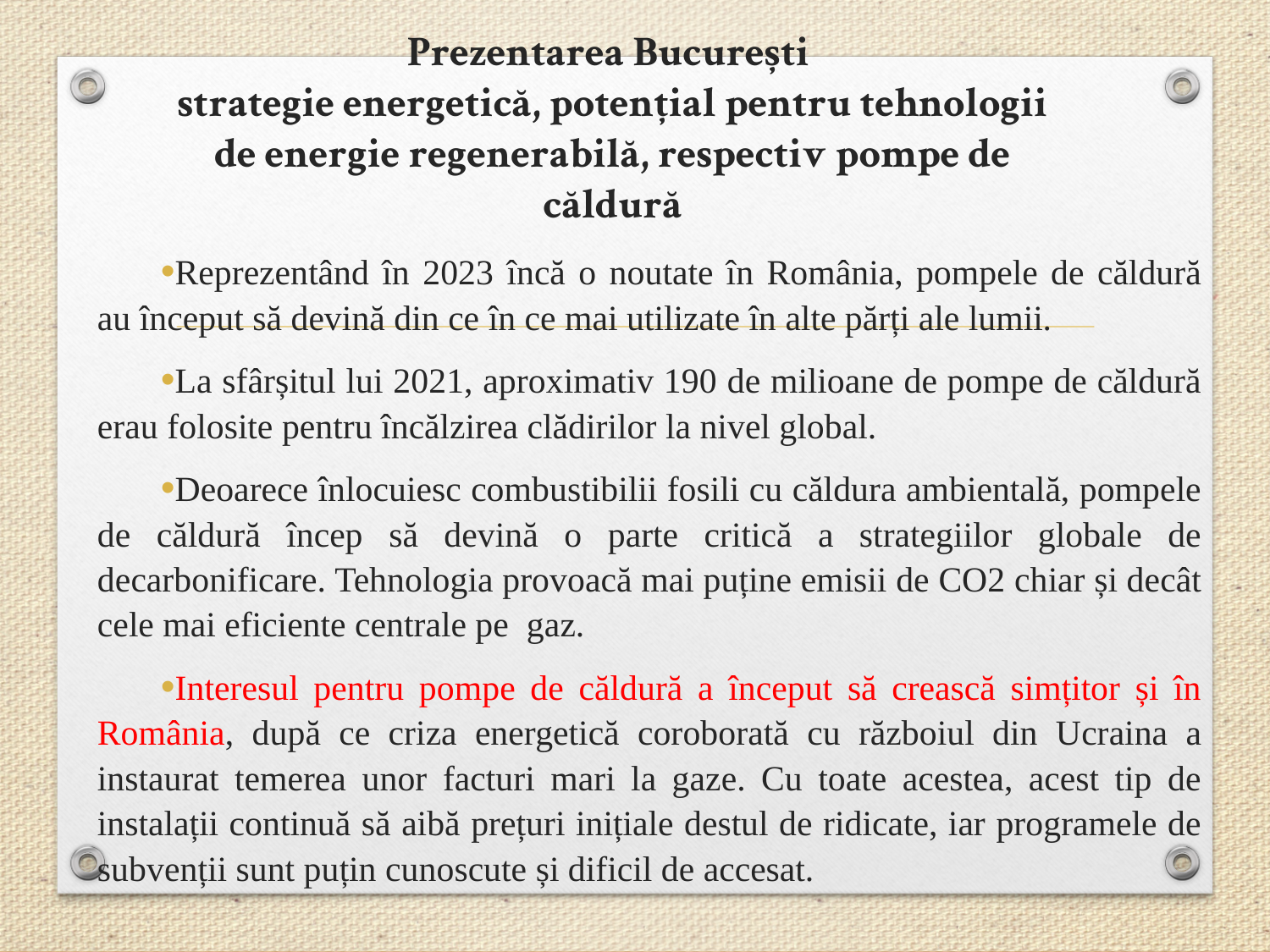

# Prezentarea București strategie energetică, potențial pentru tehnologii de energie regenerabilă, respectiv pompe de căldură
Reprezentând în 2023 încă o noutate în România, pompele de căldură au început să devină din ce în ce mai utilizate în alte părți ale lumii.
La sfârșitul lui 2021, aproximativ 190 de milioane de pompe de căldură erau folosite pentru încălzirea clădirilor la nivel global.
Deoarece înlocuiesc combustibilii fosili cu căldura ambientală, pompele de căldură încep să devină o parte critică a strategiilor globale de decarbonificare. Tehnologia provoacă mai puține emisii de CO2 chiar și decât cele mai eficiente centrale pe  gaz.
Interesul pentru pompe de căldură a început să crească simțitor și în România, după ce criza energetică coroborată cu războiul din Ucraina a instaurat temerea unor facturi mari la gaze. Cu toate acestea, acest tip de instalații continuă să aibă prețuri inițiale destul de ridicate, iar programele de subvenții sunt puțin cunoscute și dificil de accesat.